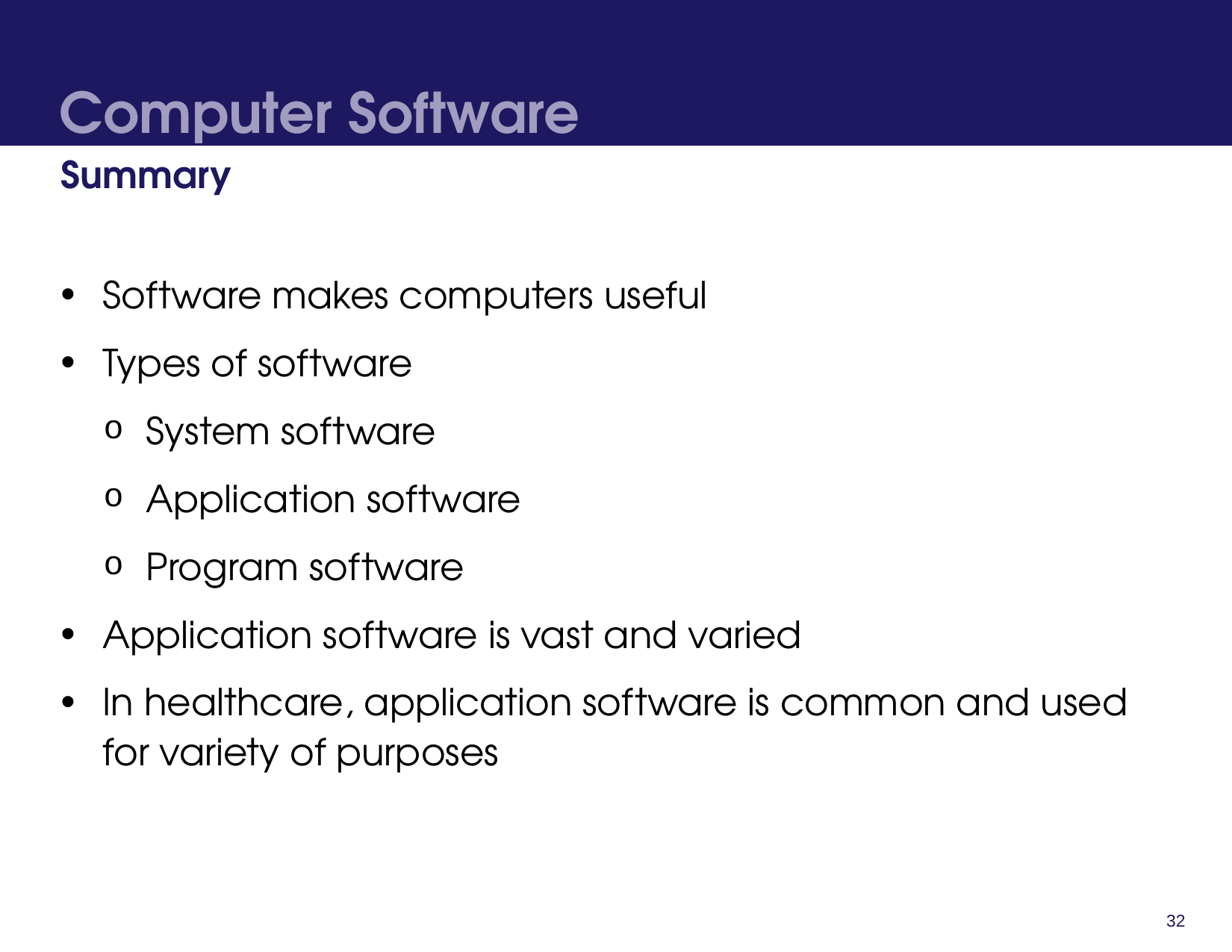

# Computer Software
Summary
Software makes computers useful
Types of software
System software
Application software
Program software
Application software is vast and varied
In healthcare, application software is common and used for variety of purposes
32